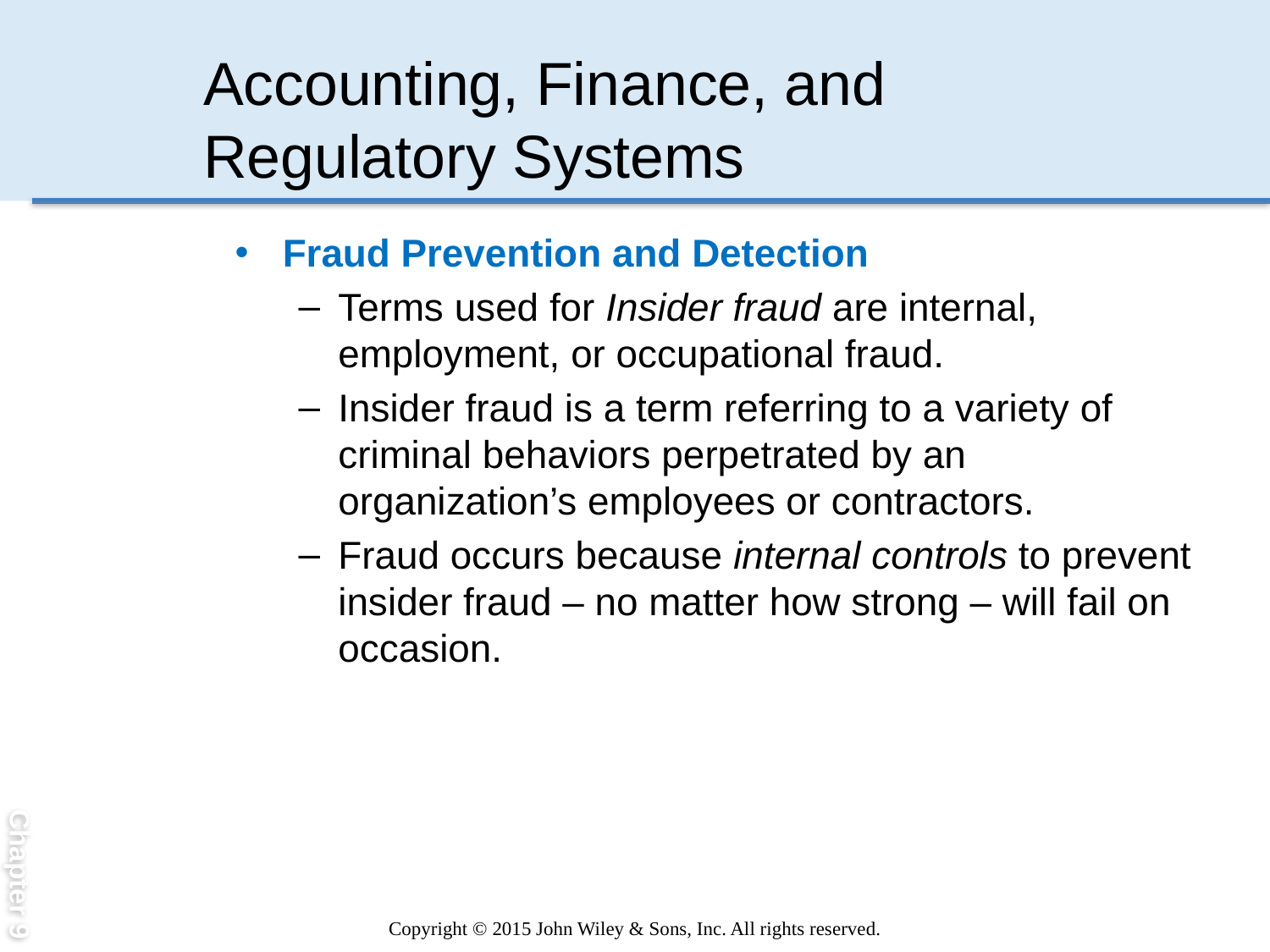

Chapter 9
# Accounting, Finance, and Regulatory Systems
Fraud Prevention and Detection
Terms used for Insider fraud are internal, employment, or occupational fraud.
Insider fraud is a term referring to a variety of criminal behaviors perpetrated by an organization’s employees or contractors.
Fraud occurs because internal controls to prevent insider fraud – no matter how strong – will fail on occasion.